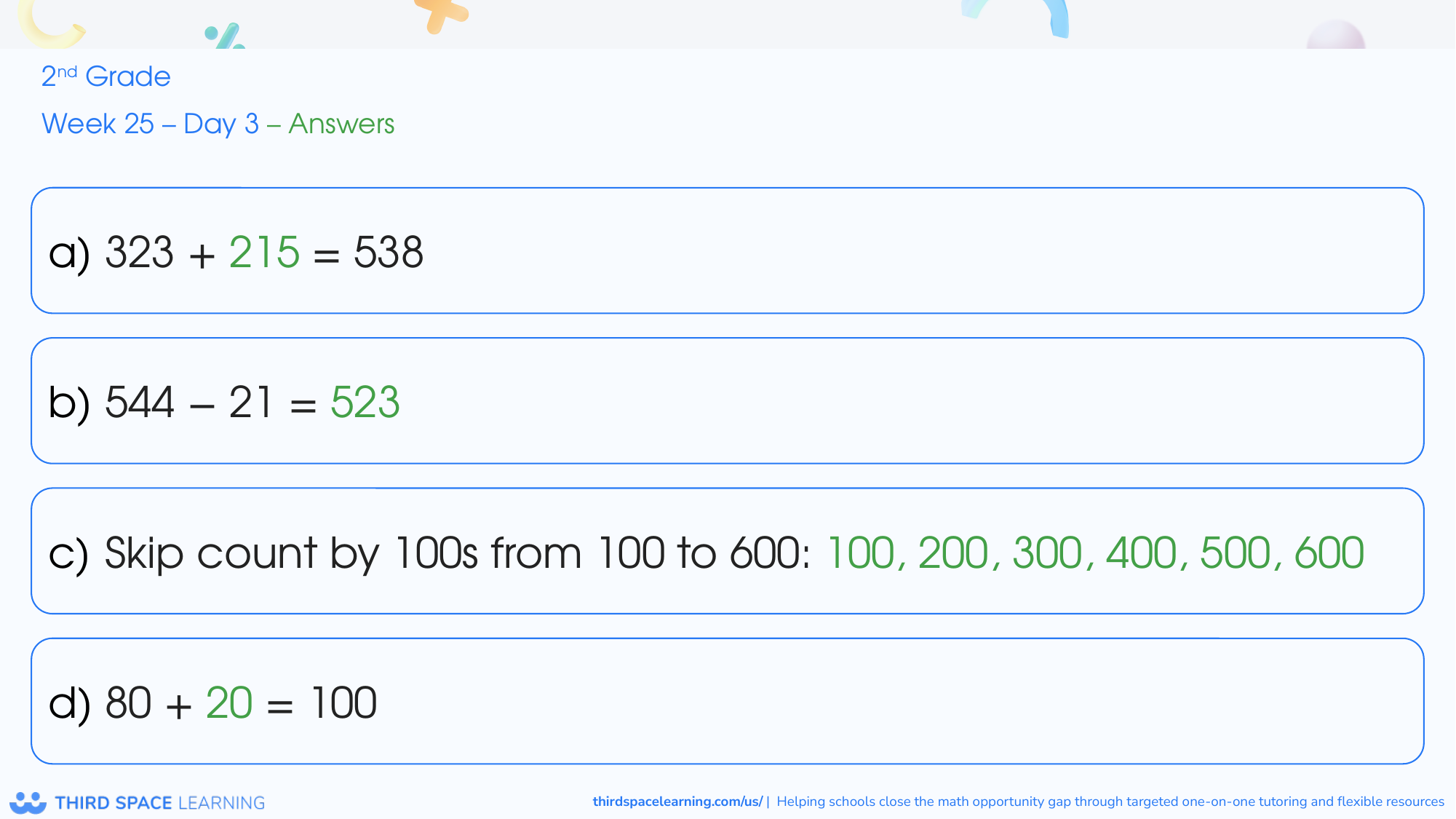

2nd Grade
Week 25 – Day 3 – Answers
323 + 215 = 538
544 − 21 = 523
Skip count by 100s from 100 to 600: 100, 200, 300, 400, 500, 600
80 + 20 = 100